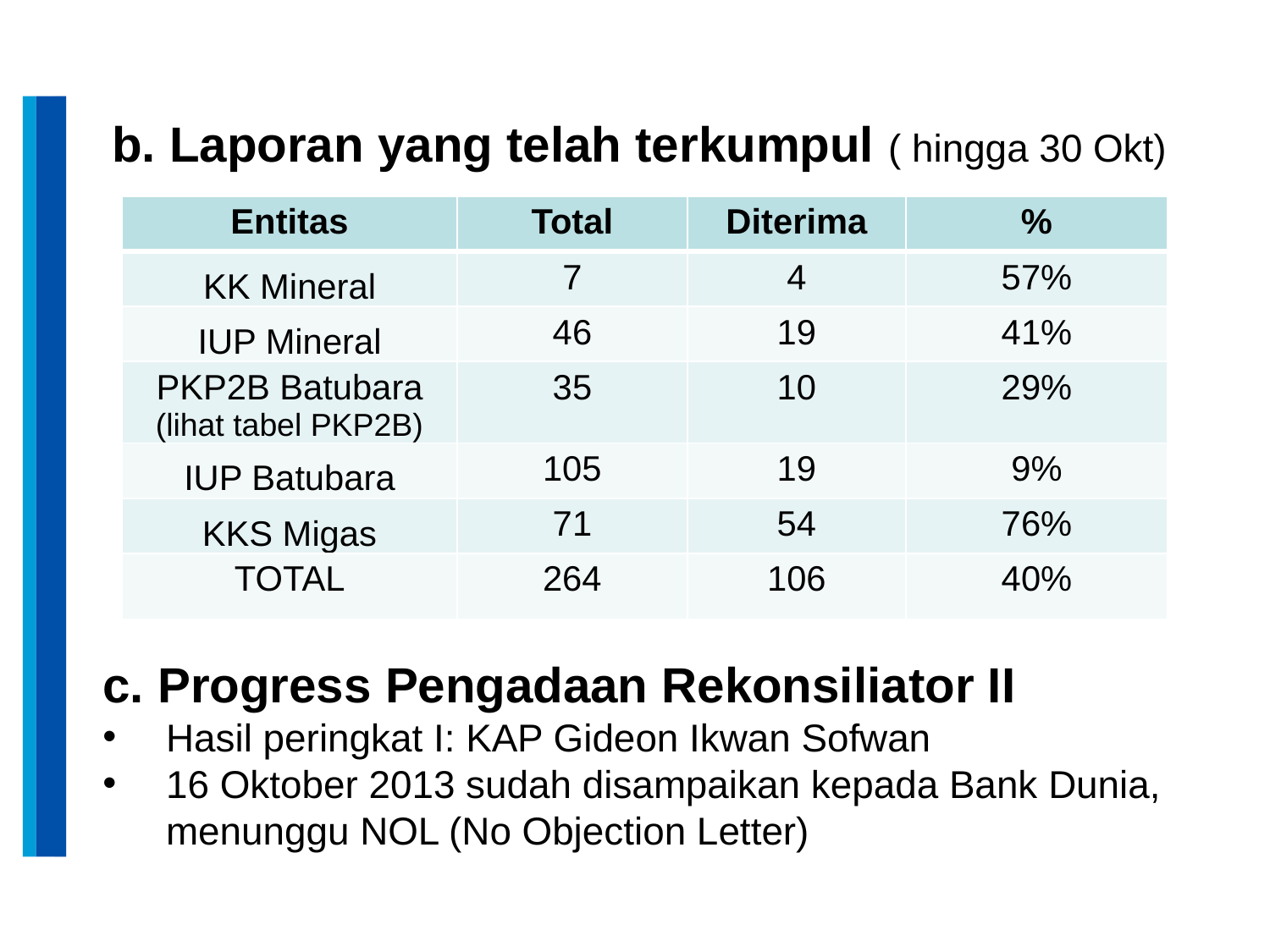

b. Laporan yang telah terkumpul ( hingga 30 Okt)

| Entitas | Total | Diterima | % |
| --- | --- | --- | --- |
| KK Mineral | 7 | 4 | 57% |
| IUP Mineral | 46 | 19 | 41% |
| PKP2B Batubara (lihat tabel PKP2B) | 35 | 10 | 29% |
| IUP Batubara | 105 | 19 | 9% |
| KKS Migas | 71 | 54 | 76% |
| TOTAL | 264 | 106 | 40% |

c. Progress Pengadaan Rekonsiliator II
Hasil peringkat I: KAP Gideon Ikwan Sofwan
16 Oktober 2013 sudah disampaikan kepada Bank Dunia, menunggu NOL (No Objection Letter)